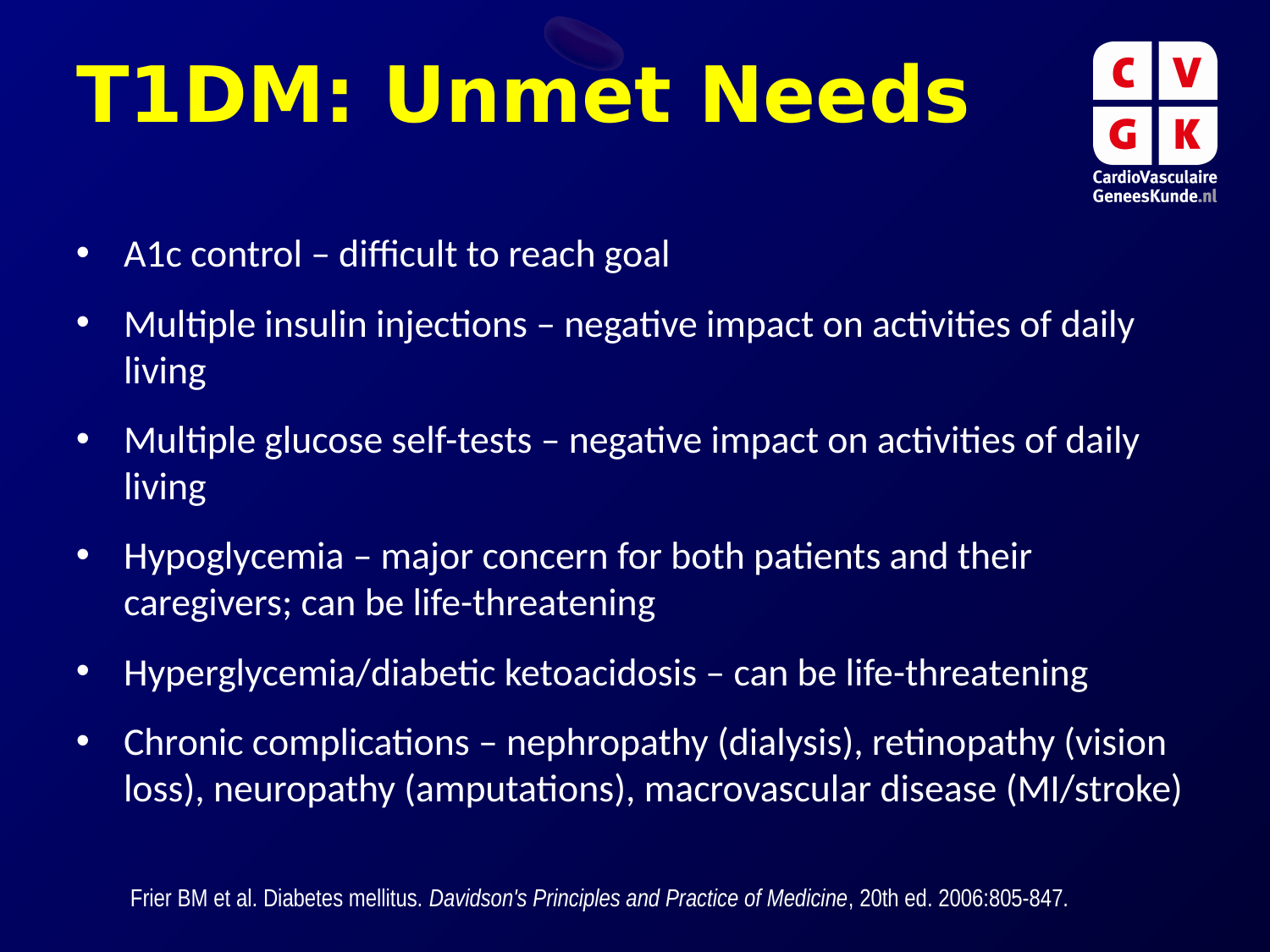

T1DM: Unmet Needs
A1c control – difficult to reach goal
Multiple insulin injections – negative impact on activities of daily living
Multiple glucose self-tests – negative impact on activities of daily living
Hypoglycemia – major concern for both patients and their caregivers; can be life-threatening
Hyperglycemia/diabetic ketoacidosis – can be life-threatening
Chronic complications – nephropathy (dialysis), retinopathy (vision loss), neuropathy (amputations), macrovascular disease (MI/stroke)
Frier BM et al. Diabetes mellitus. Davidson's Principles and Practice of Medicine, 20th ed. 2006:805-847.